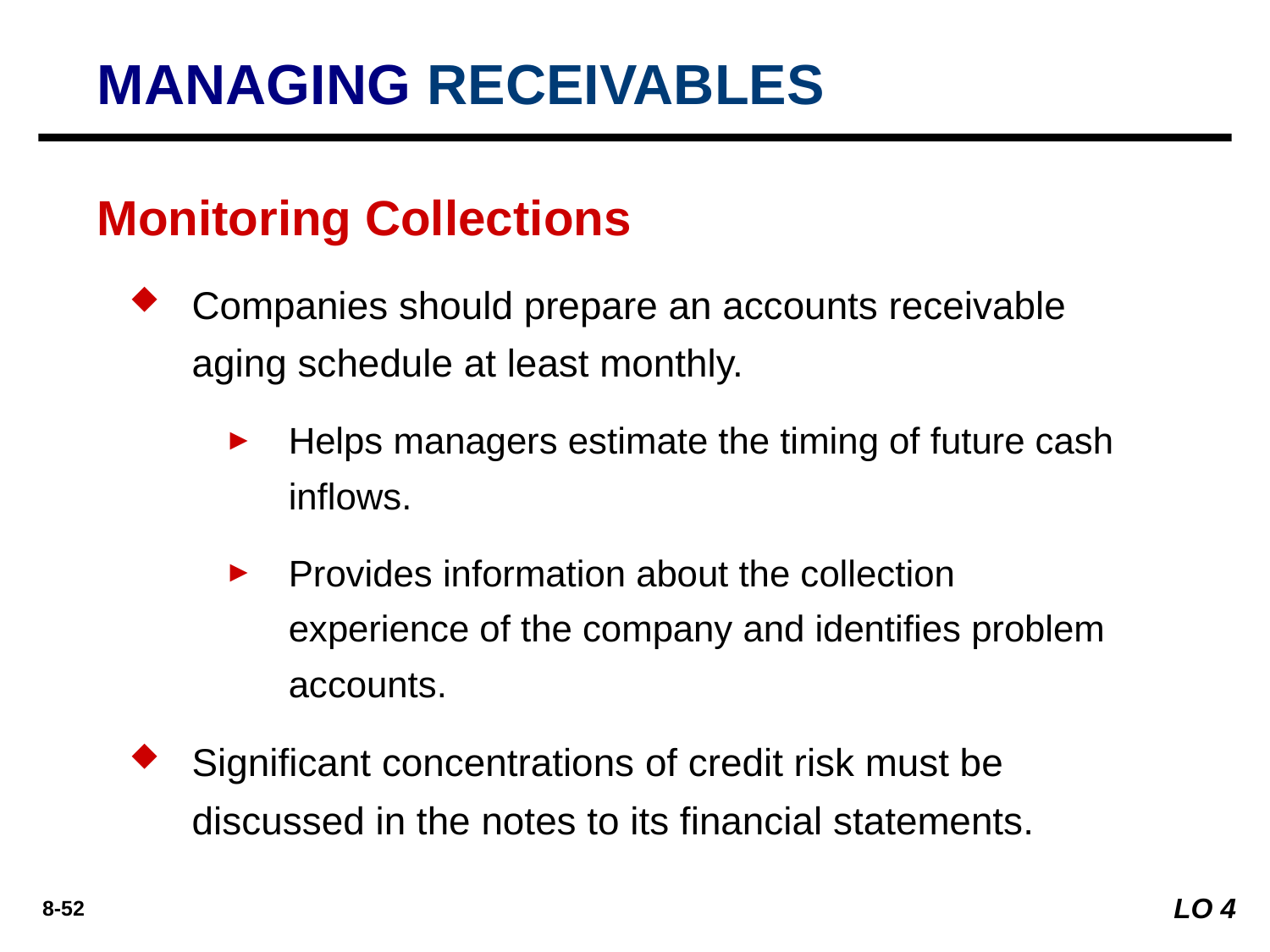

MANAGING RECEIVABLES

Monitoring Collections
Companies should prepare an accounts receivable aging schedule at least monthly.
Helps managers estimate the timing of future cash inflows.
Provides information about the collection experience of the company and identifies problem accounts.
Significant concentrations of credit risk must be discussed in the notes to its financial statements.
LO 4